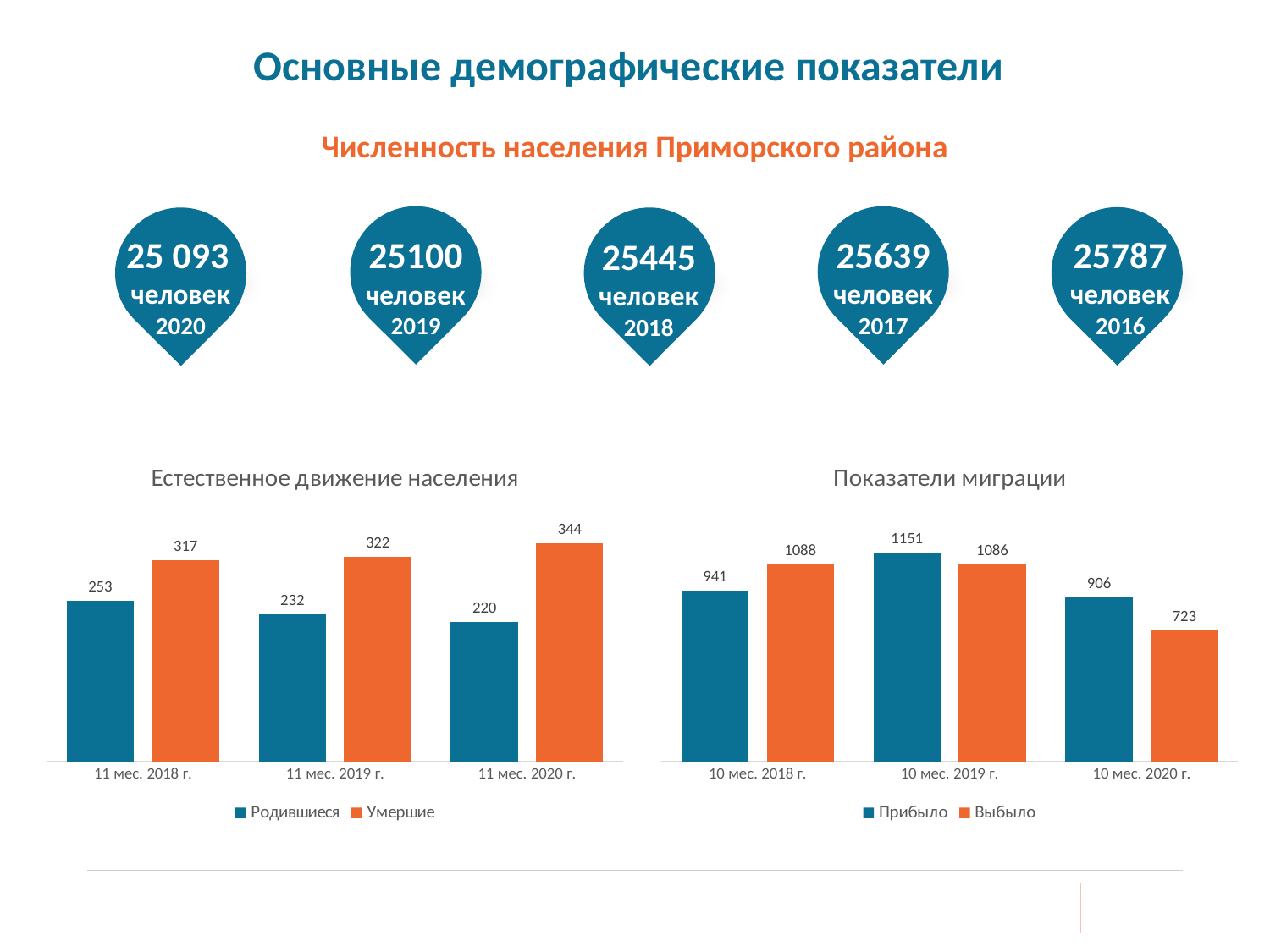

# Основные демографические показатели
Численность населения Приморского района

25 093
человек
2020
25639
человек
2017
25787
человек
2016
25100
человек
2019
25445
человек
2018

### Chart: Естественное движение населения

| Category | Родившиеся | Умершие |
|---|---|---|
| 11 мес. 2018 г. | 253.0 | 317.0 |
| 11 мес. 2019 г. | 232.0 | 322.0 |
| 11 мес. 2020 г. | 220.0 | 344.0 |

### Chart: Показатели миграции

| Category | Прибыло | Выбыло |
|---|---|---|
| 10 мес. 2018 г. | 941.0 | 1088.0 |
| 10 мес. 2019 г. | 1151.0 | 1086.0 |
| 10 мес. 2020 г. | 906.0 | 723.0 |